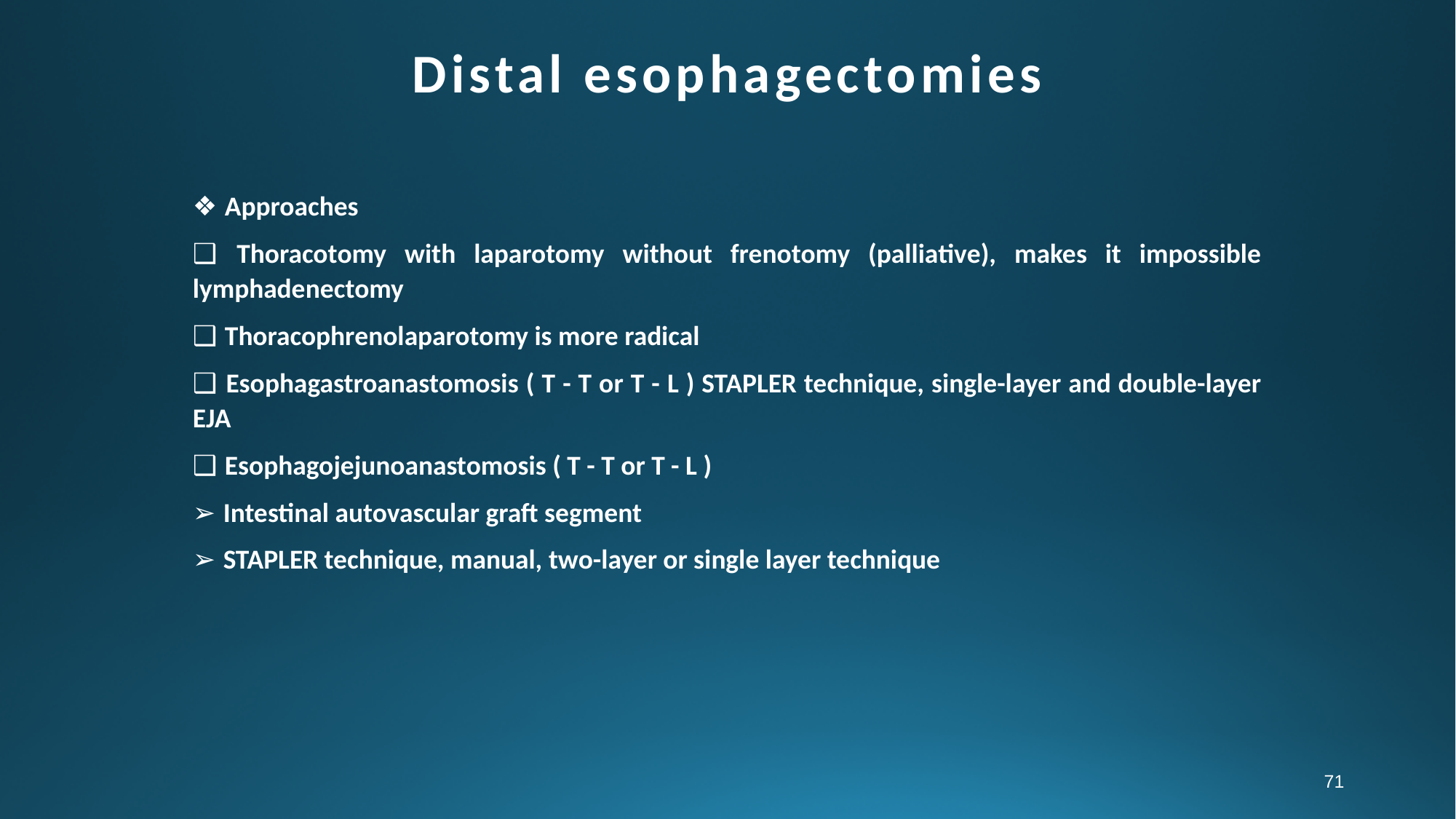

# Distal esophagectomies
❖ Approaches
❑ Thoracotomy with laparotomy without frenotomy (palliative), makes it impossible lymphadenectomy
❑ Thoracophrenolaparotomy is more radical
❑ Esophagastroanastomosis ( T - T or T - L ) STAPLER technique, single-layer and double-layer EJA
❑ Esophagojejunoanastomosis ( T - T or T - L )
➢ Intestinal autovascular graft segment
➢ STAPLER technique, manual, two-layer or single layer technique
71